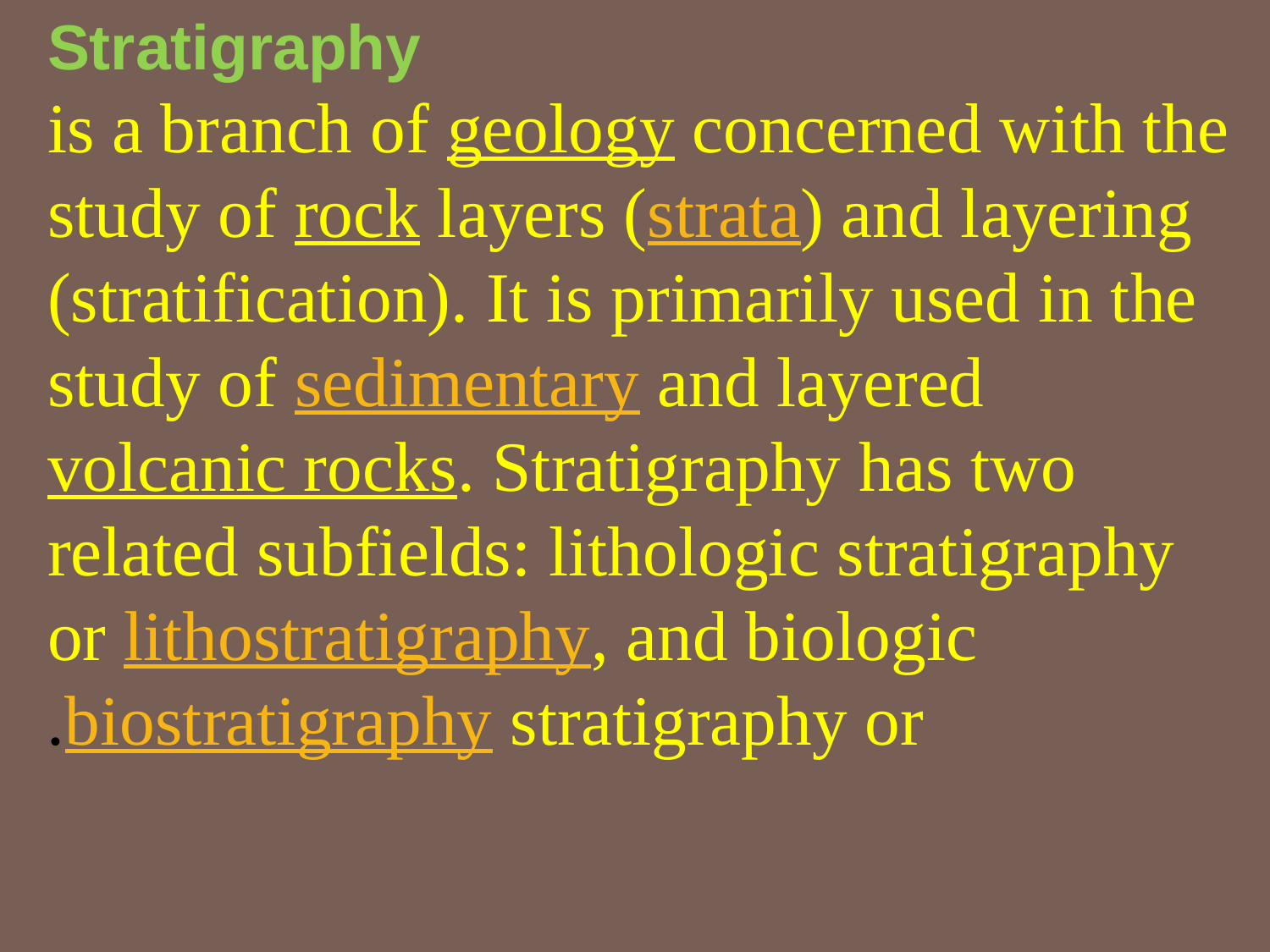

Stratigraphy
 is a branch of geology concerned with the study of rock layers (strata) and layering (stratification). It is primarily used in the study of sedimentary and layered volcanic rocks. Stratigraphy has two related subfields: lithologic stratigraphy or lithostratigraphy, and biologic stratigraphy or biostratigraphy.